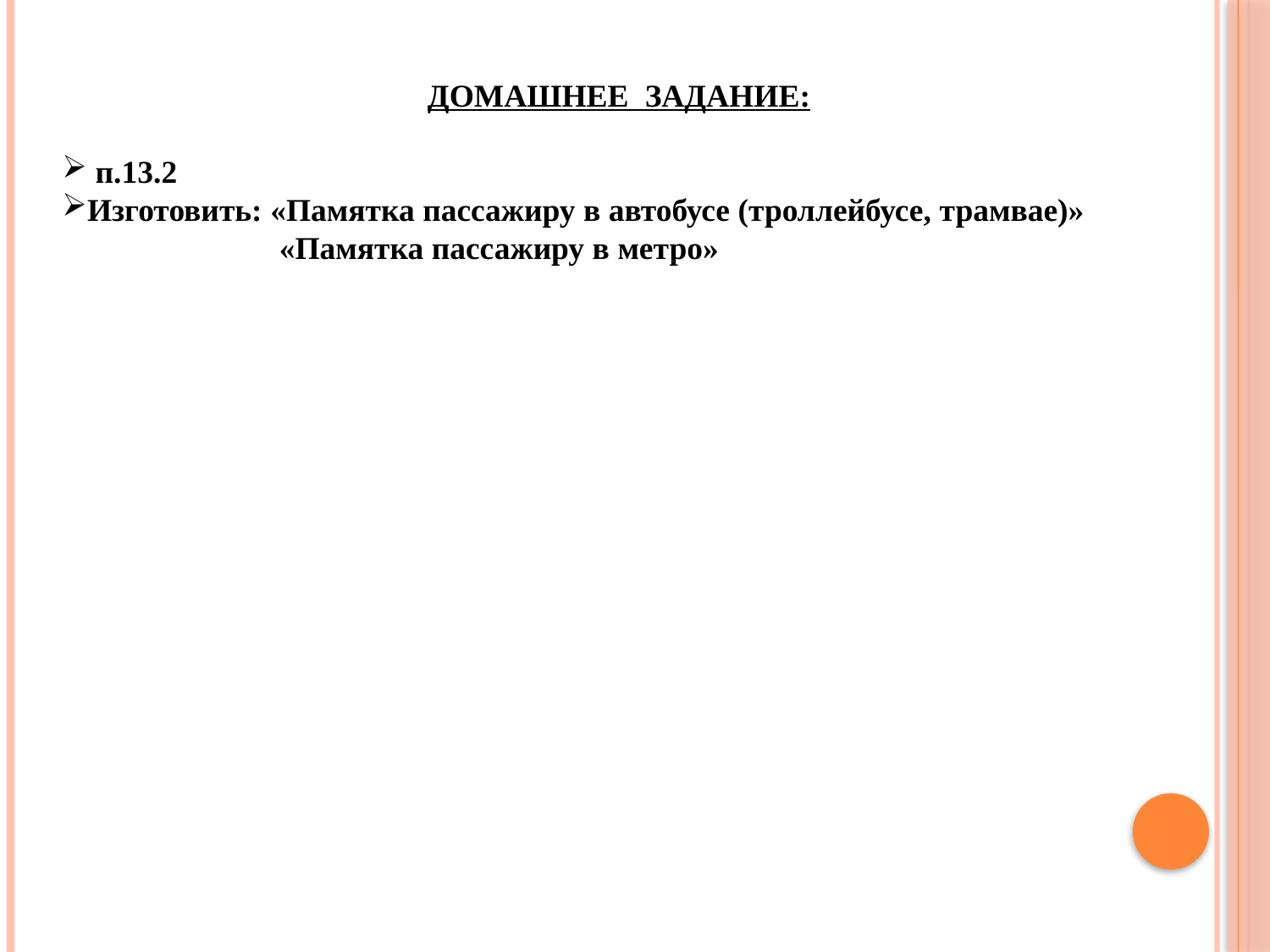

ДОМАШНЕЕ  ЗАДАНИЕ:

 п.13.2
Изготовить: «Памятка пассажиру в автобусе (троллейбусе, трамвае)»
                           «Памятка пассажиру в метро»